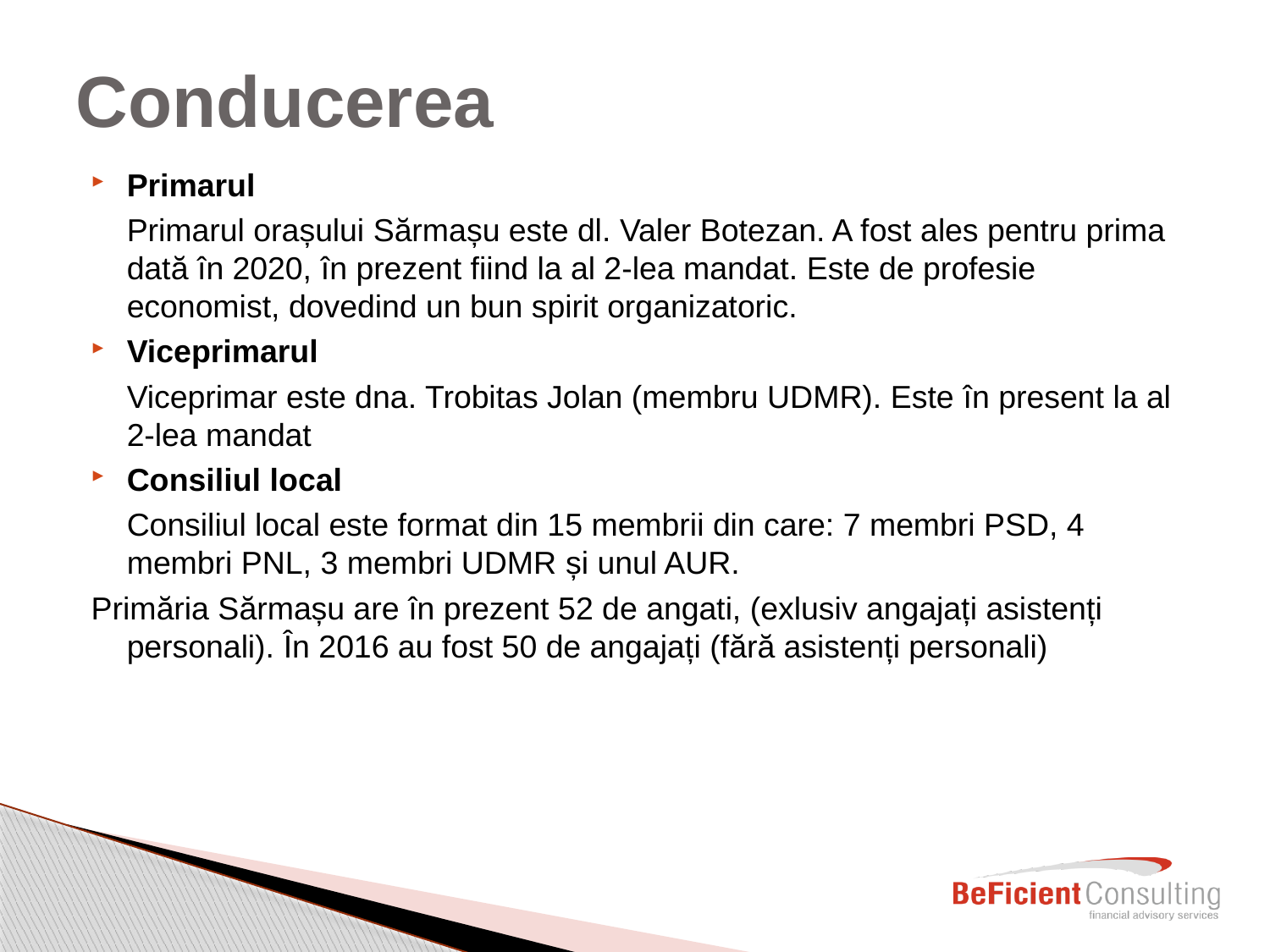

# Conducerea
Primarul
	Primarul orașului Sărmașu este dl. Valer Botezan. A fost ales pentru prima dată în 2020, în prezent fiind la al 2-lea mandat. Este de profesie economist, dovedind un bun spirit organizatoric.
Viceprimarul
	Viceprimar este dna. Trobitas Jolan (membru UDMR). Este în present la al 2-lea mandat
Consiliul local
	Consiliul local este format din 15 membrii din care: 7 membri PSD, 4 membri PNL, 3 membri UDMR și unul AUR.
Primăria Sărmașu are în prezent 52 de angati, (exlusiv angajați asistenți personali). În 2016 au fost 50 de angajați (fără asistenți personali)